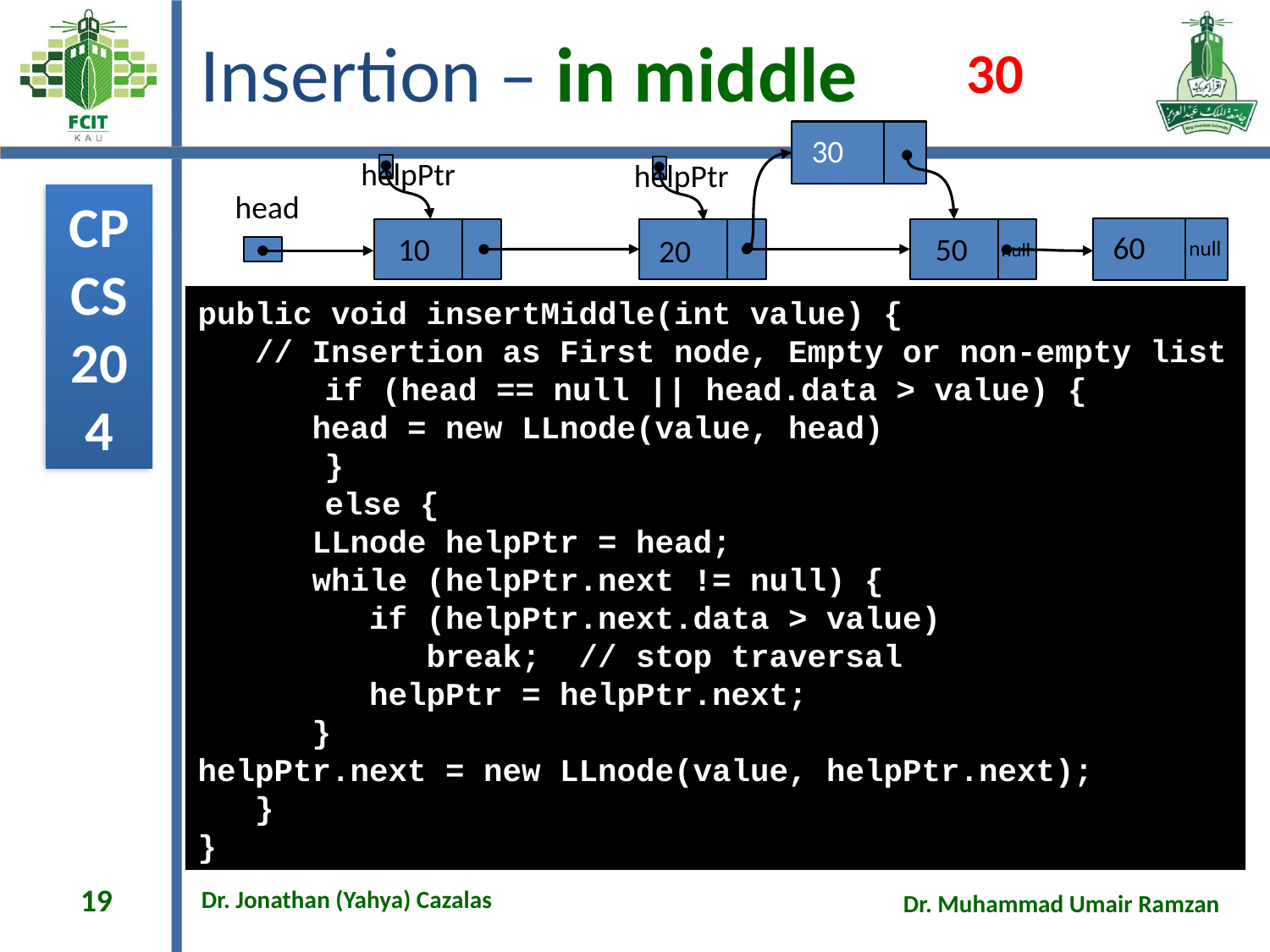

Insertion – in middle
30

30
helpPtr

helpPtr

head

60
10
50
20

null
null

public void insertMiddle(int value) {
   // Insertion as First node, Empty or non-empty list
   	if (head == null || head.data > value) {
      head = new LLnode(value, head)
   	}
	else {
      LLnode helpPtr = head;
      while (helpPtr.next != null) {
         if (helpPtr.next.data > value)
            break;  // stop traversal
         helpPtr = helpPtr.next;
      }
helpPtr.next = new LLnode(value, helpPtr.next);
   }
}

19